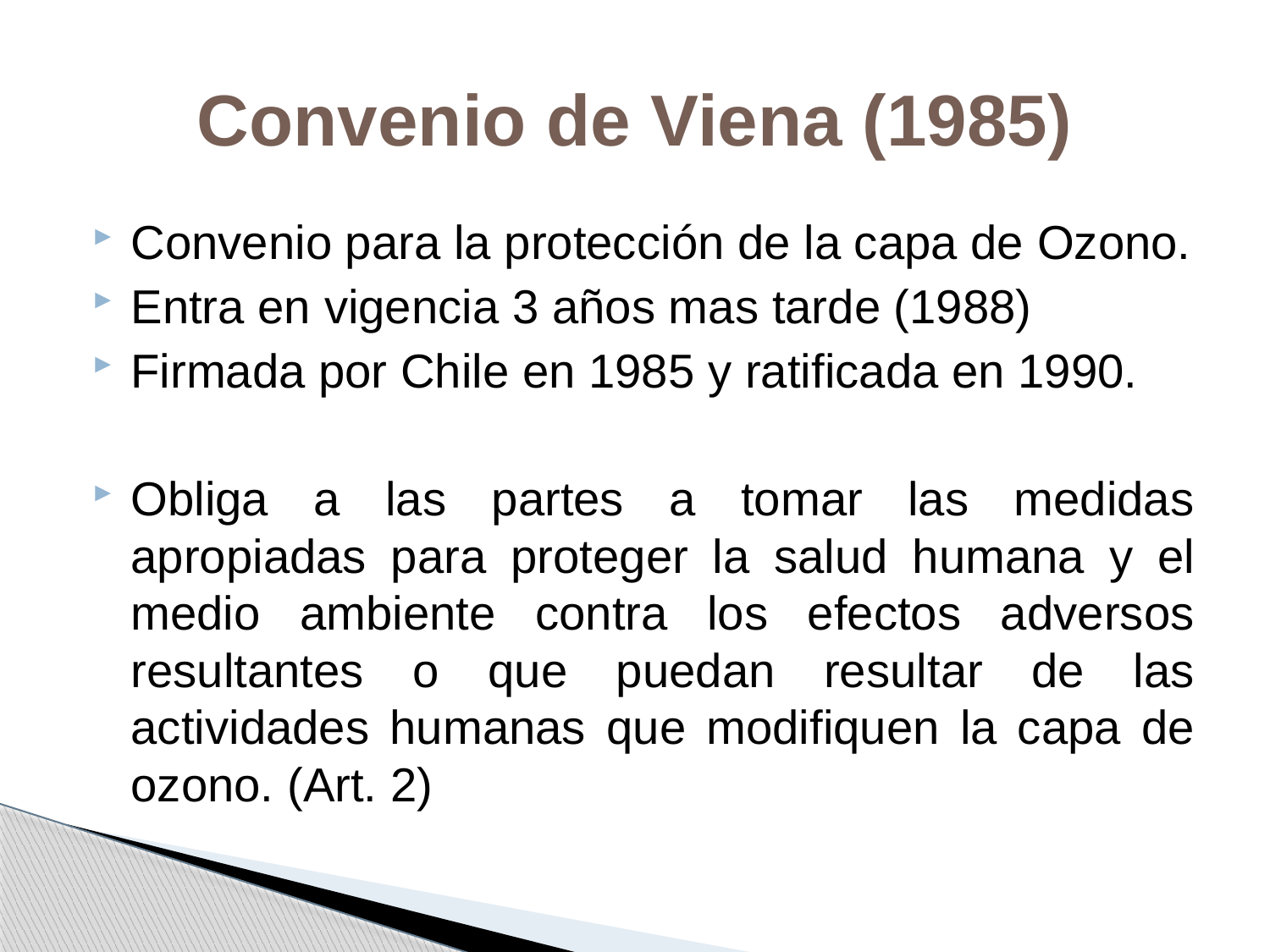

# Convenio de Viena (1985)
Convenio para la protección de la capa de Ozono.
Entra en vigencia 3 años mas tarde (1988)
Firmada por Chile en 1985 y ratificada en 1990.

Obliga a las partes a tomar las medidas apropiadas para proteger la salud humana y el medio ambiente contra los efectos adversos resultantes o que puedan resultar de las actividades humanas que modifiquen la capa de ozono. (Art. 2)